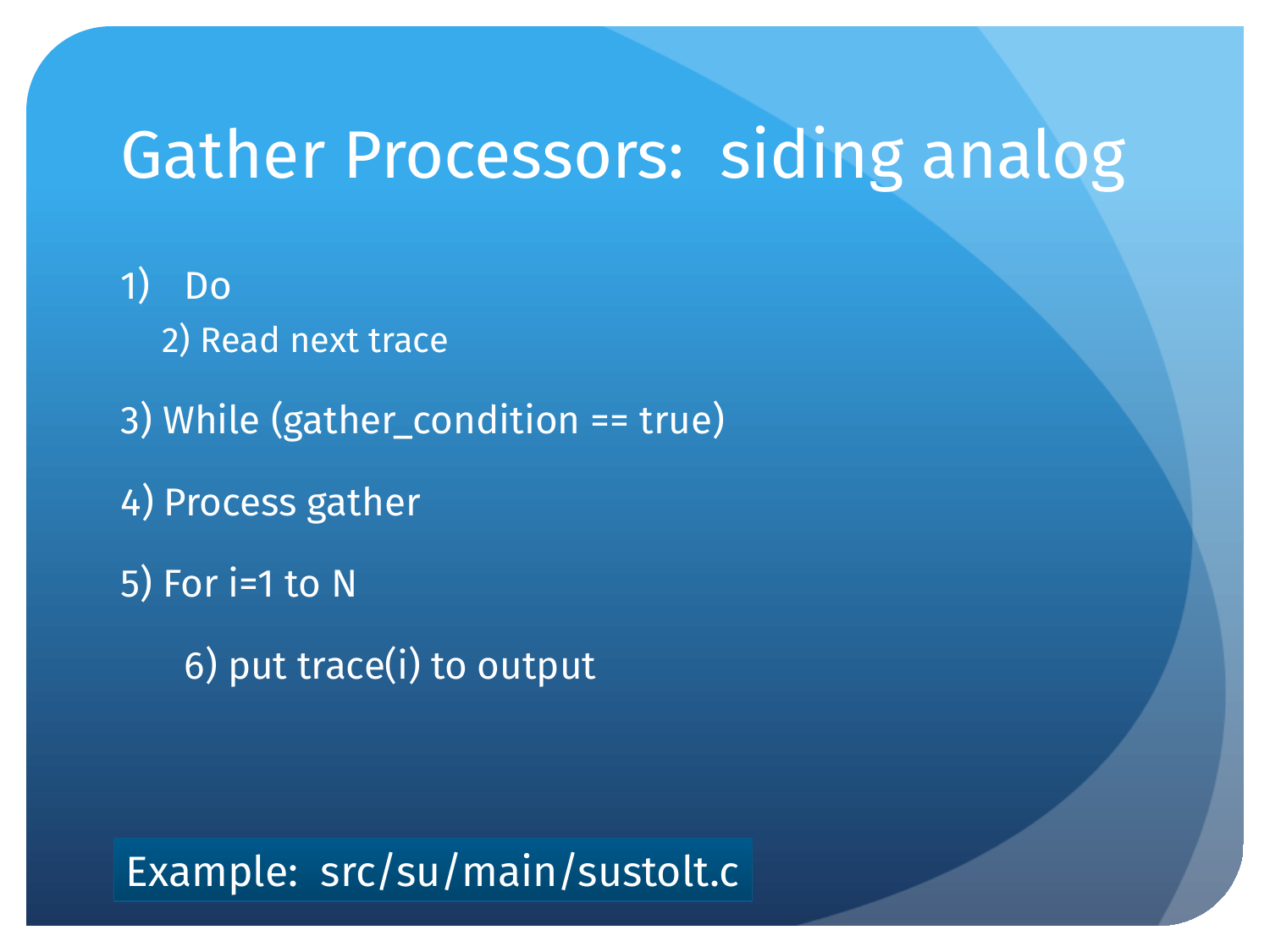

# Gather Processors:  siding analog
Do
2) Read next trace
3) While (gather_condition == true)
4) Process gather
5) For i=1 to N
	6) put trace(i) to output
Example:  src/su/main/sustolt.c